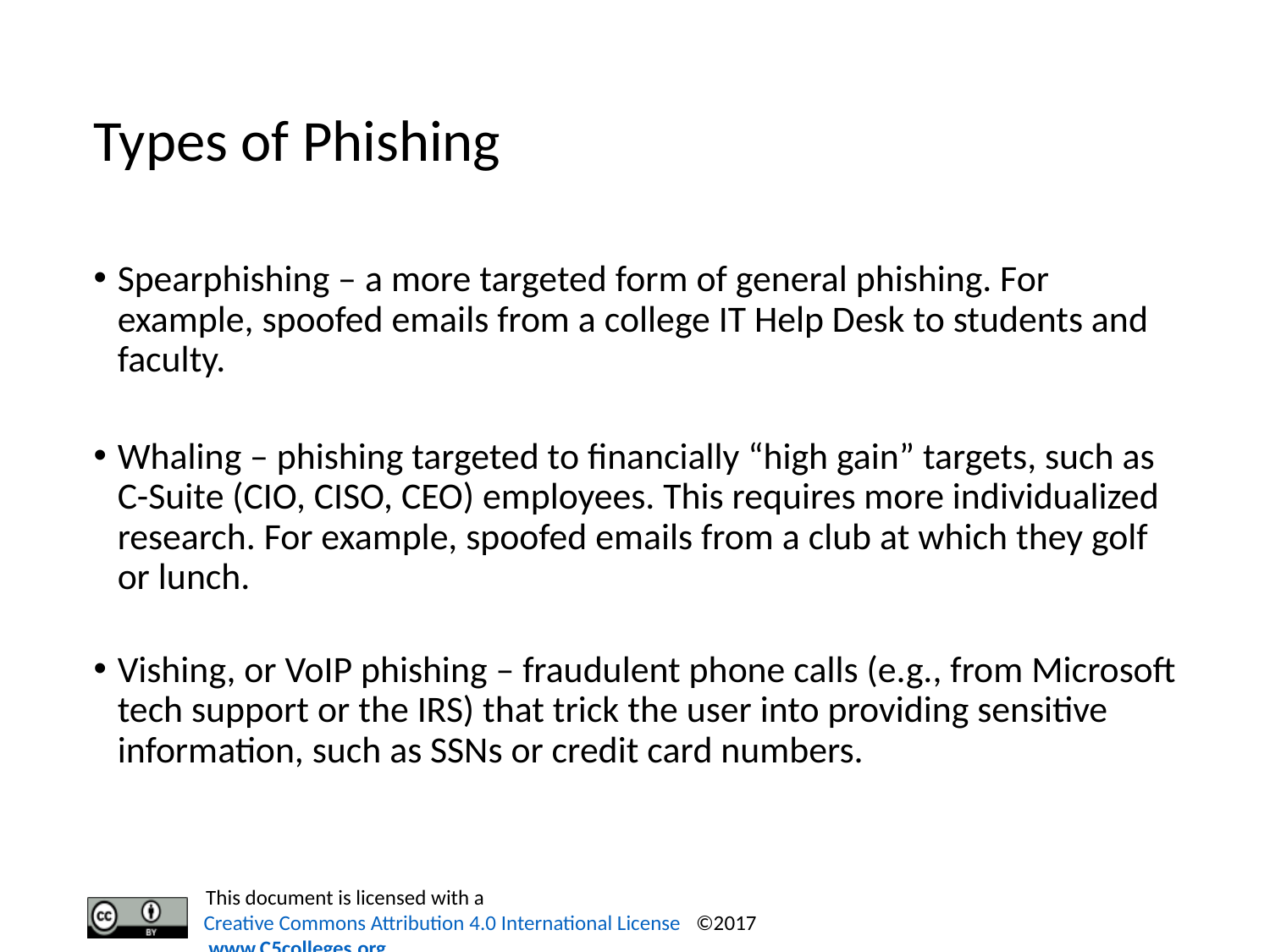

# Types of Phishing
Spearphishing – a more targeted form of general phishing. For example, spoofed emails from a college IT Help Desk to students and faculty.
Whaling – phishing targeted to financially “high gain” targets, such as C-Suite (CIO, CISO, CEO) employees. This requires more individualized research. For example, spoofed emails from a club at which they golf or lunch.
Vishing, or VoIP phishing – fraudulent phone calls (e.g., from Microsoft tech support or the IRS) that trick the user into providing sensitive information, such as SSNs or credit card numbers.